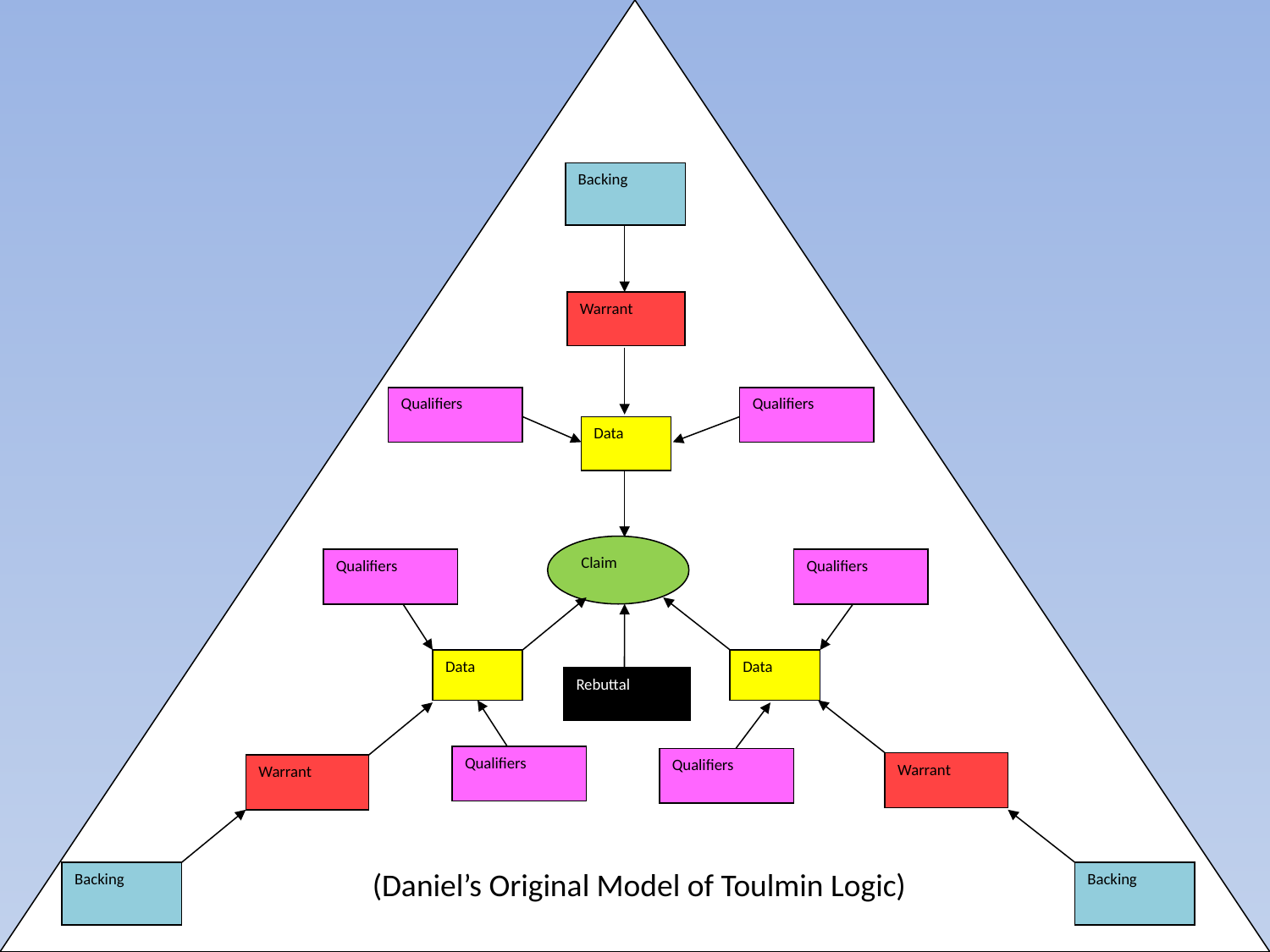

Backing
Warrant
Qualifiers
Qualifiers
Data
Claim
Qualifiers
Qualifiers
Data
Data
Rebuttal
Qualifiers
Qualifiers
Warrant
Warrant
Backing
Backing
# The End
(Daniel’s Original Model of Toulmin Logic)